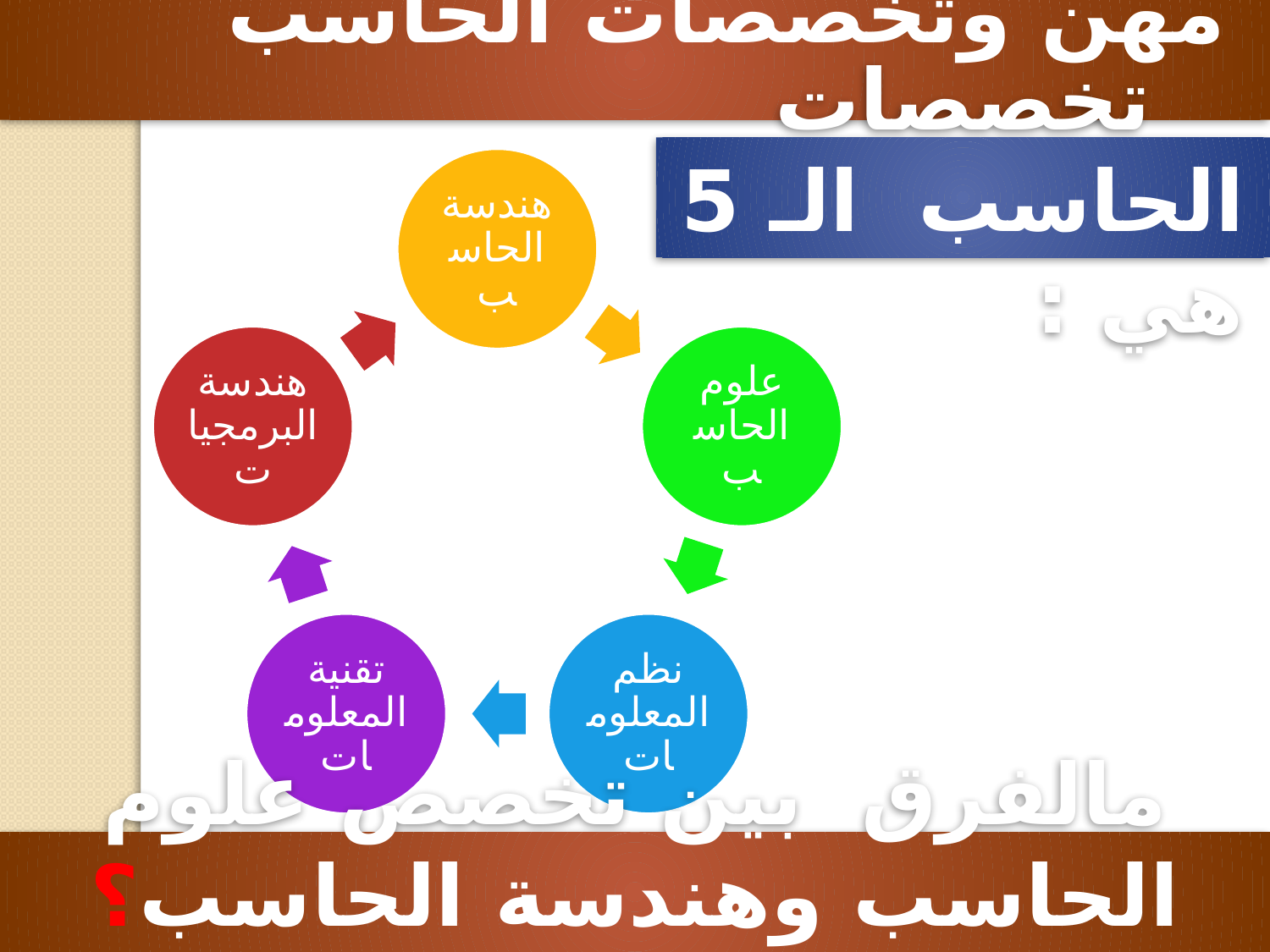

مهن وتخصصات الحاسب
تخصصات الحاسب  الـ 5 هي :
هندسة الحاسب

علوم الحاسب

نظم المعلومات

تقنية المعلومات

هندسة البرمجيات

مالفرق  بين تخصص علوم الحاسب وهندسة الحاسب؟#تعاوني
www.themegallery.com
LOGO